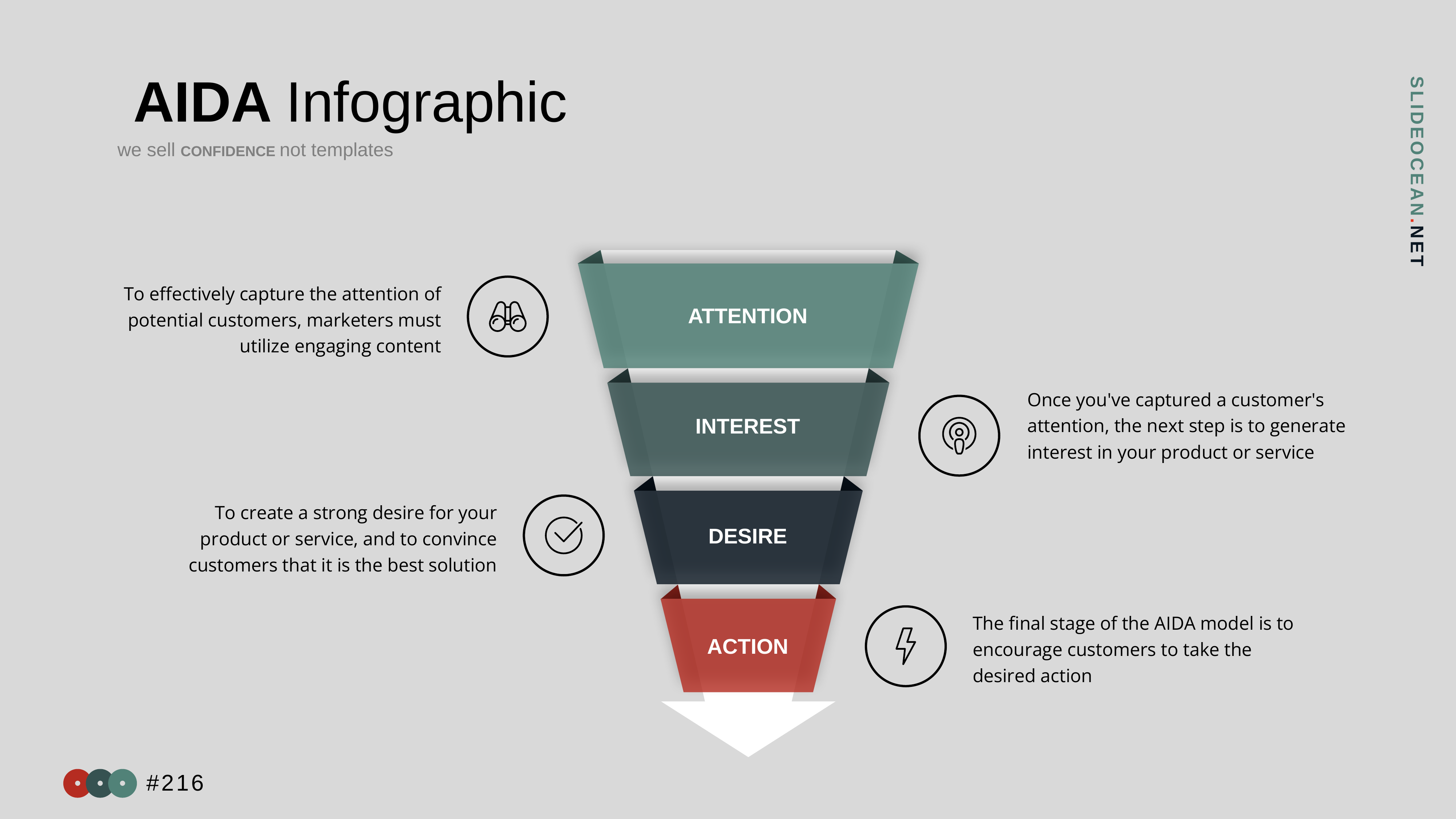

AIDA Infographic
we sell CONFIDENCE not templates

To effectively capture the attention of potential customers, marketers must utilize engaging content

ATTENTION

Once you've captured a customer's attention, the next step is to generate interest in your product or service

INTEREST

To create a strong desire for your product or service, and to convince customers that it is the best solution

DESIRE

The final stage of the AIDA model is to encourage customers to take the desired action

ACTION
#216